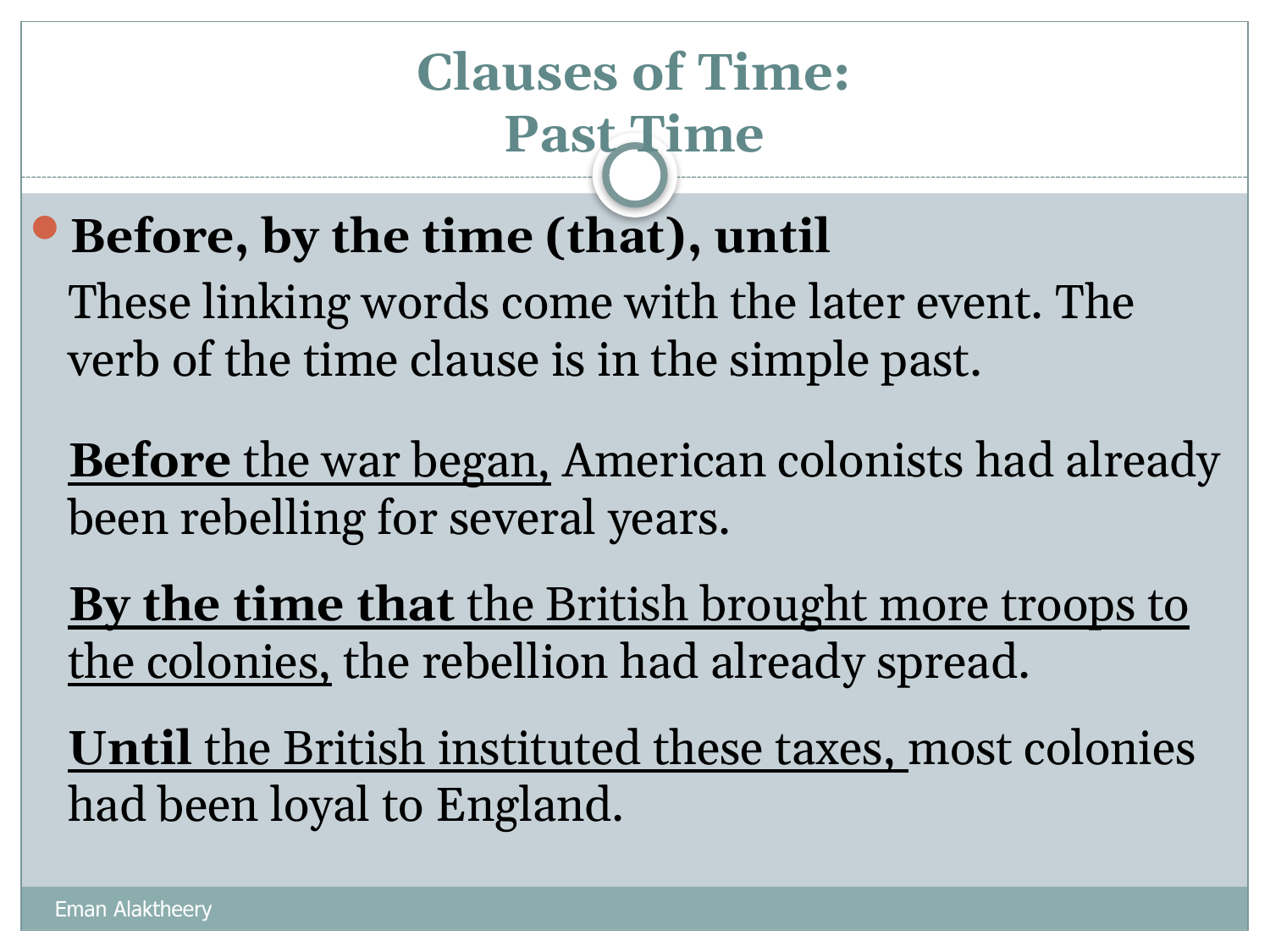

# Clauses of Time: Past Time
Before, by the time (that), until
	These linking words come with the later event. The verb of the time clause is in the simple past.

	Before the war began, American colonists had already been rebelling for several years.

	By the time that the British brought more troops to the colonies, the rebellion had already spread.

	Until the British instituted these taxes, most colonies had been loyal to England.
Eman Alaktheery